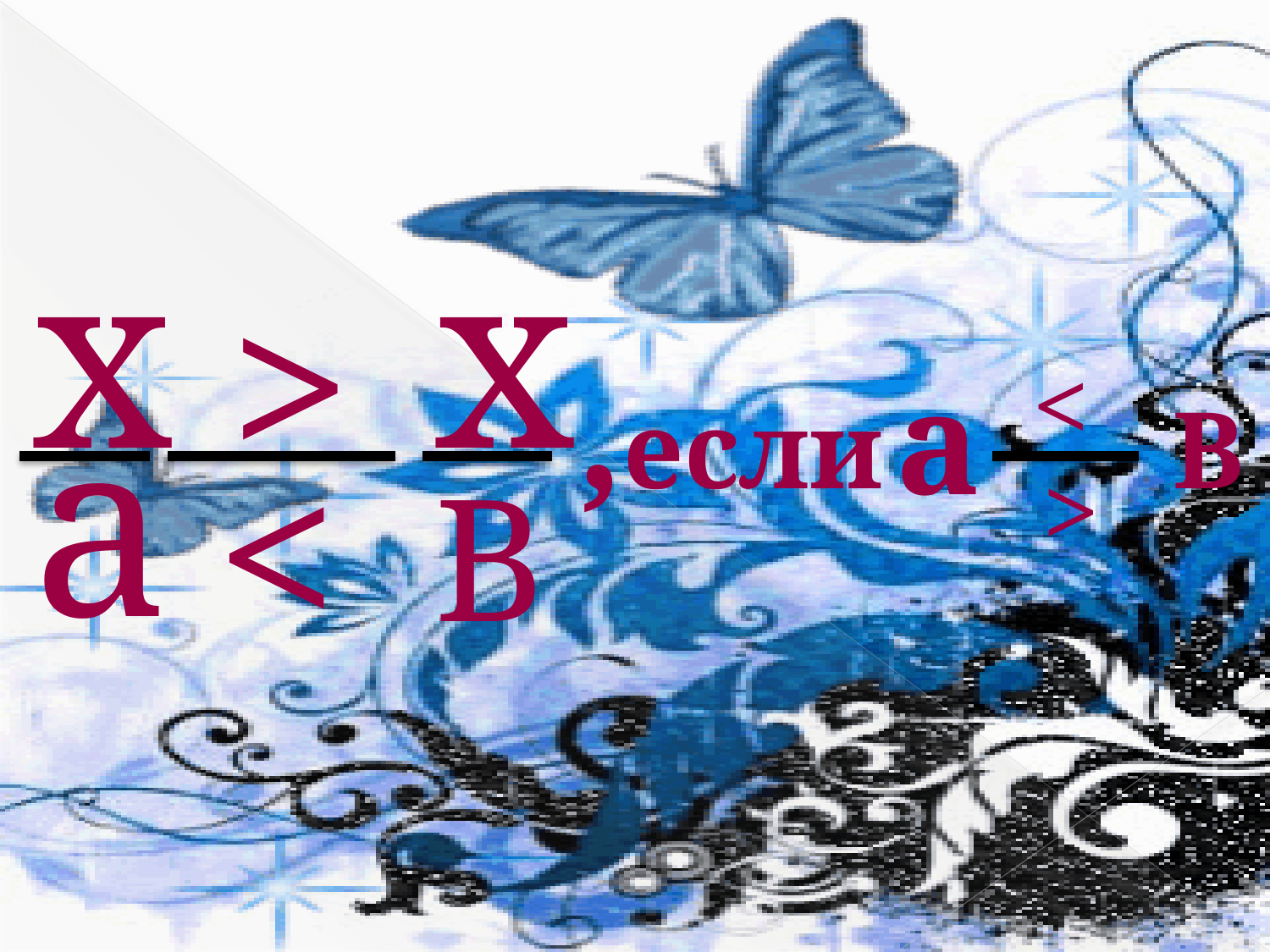

x
x
>
a
<
B
,если
<
a
B
>